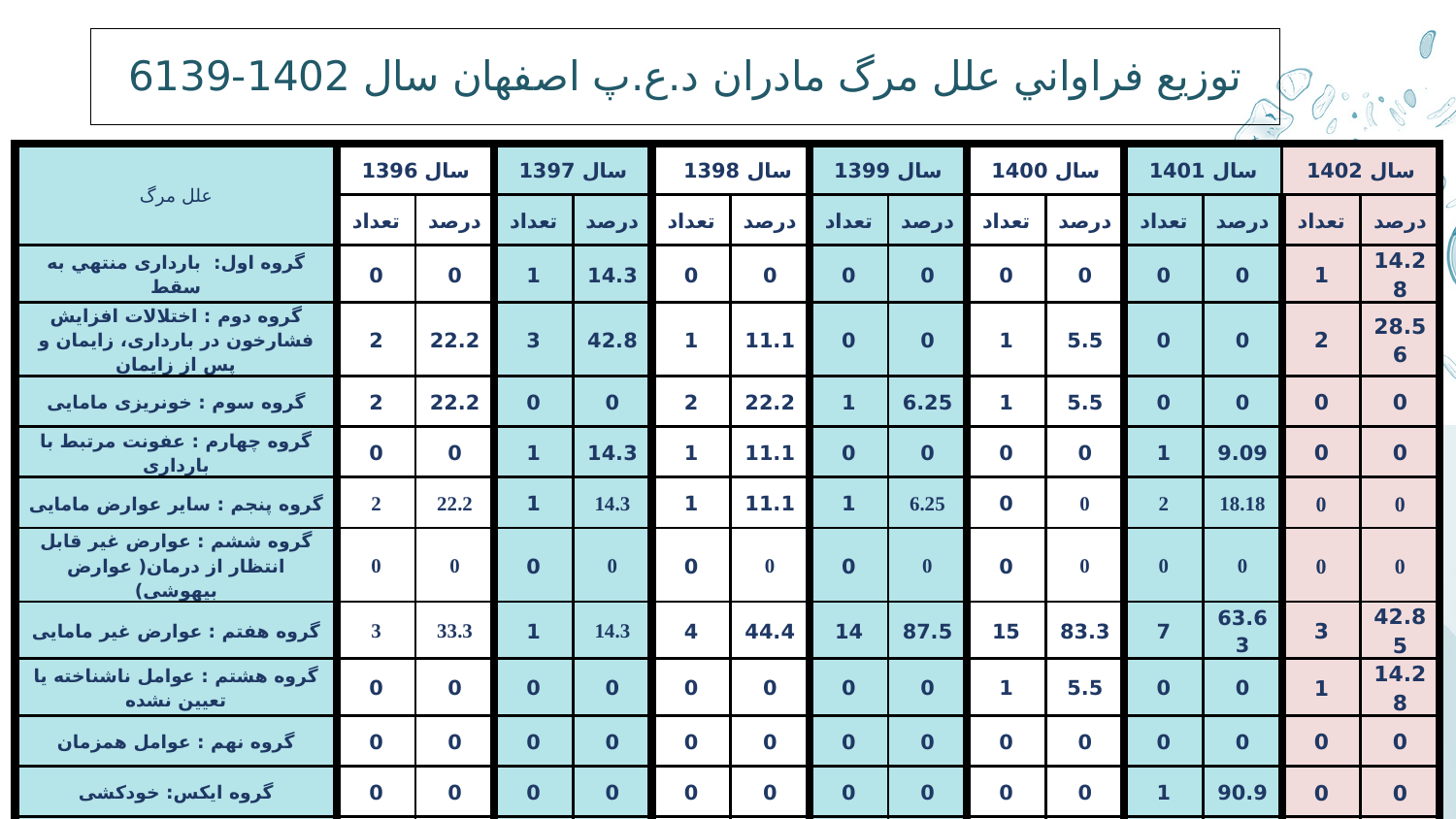

# توزيع فراواني علل مرگ مادران د.ع.پ اصفهان سال 1402-1396
| علل مرگ | سال 1396 |  | سال 1397 |  | سال 1398 |  | سال 1399 |  | سال 1400 |  | سال 1401 |  | سال 1402 |  |
| --- | --- | --- | --- | --- | --- | --- | --- | --- | --- | --- | --- | --- | --- | --- |
|  | تعداد | درصد | تعداد | درصد | تعداد | درصد | تعداد | درصد | تعداد | درصد | تعداد | درصد | تعداد | درصد |
| گروه اول: بارداری منتهي به سقط | 0 | 0 | 1 | 14.3 | 0 | 0 | 0 | 0 | 0 | 0 | 0 | 0 | 1 | 14.28 |
| گروه دوم : اختلالات افزايش فشارخون در بارداری، زايمان و پس از زایمان | 2 | 22.2 | 3 | 42.8 | 1 | 11.1 | 0 | 0 | 1 | 5.5 | 0 | 0 | 2 | 28.56 |
| گروه سوم : خونریزی مامایی | 2 | 22.2 | 0 | 0 | 2 | 22.2 | 1 | 6.25 | 1 | 5.5 | 0 | 0 | 0 | 0 |
| گروه چهارم : عفونت مرتبط با بارداری | 0 | 0 | 1 | 14.3 | 1 | 11.1 | 0 | 0 | 0 | 0 | 1 | 9.09 | 0 | 0 |
| گروه پنجم : سایر عوارض مامایی | 2 | 22.2 | 1 | 14.3 | 1 | 11.1 | 1 | 6.25 | 0 | 0 | 2 | 18.18 | 0 | 0 |
| گروه ششم : عوارض غیر قابل انتظار از درمان( عوارض بیهوشی) | 0 | 0 | 0 | 0 | 0 | 0 | 0 | 0 | 0 | 0 | 0 | 0 | 0 | 0 |
| گروه هفتم : عوارض غیر مامایی | 3 | 33.3 | 1 | 14.3 | 4 | 44.4 | 14 | 87.5 | 15 | 83.3 | 7 | 63.63 | 3 | 42.85 |
| گروه هشتم : عوامل ناشناخته یا تعیین نشده | 0 | 0 | 0 | 0 | 0 | 0 | 0 | 0 | 1 | 5.5 | 0 | 0 | 1 | 14.28 |
| گروه نهم : عوامل همزمان | 0 | 0 | 0 | 0 | 0 | 0 | 0 | 0 | 0 | 0 | 0 | 0 | 0 | 0 |
| گروه ایکس: خودکشی | 0 | 0 | 0 | 0 | 0 | 0 | 0 | 0 | 0 | 0 | 1 | 90.9 | 0 | 0 |
| جمع | 9 | 100 | 7 | 100 | 9 | 100 | 16 | 100 | 18 | 100 | 11 | 100 | 7 | 100 |